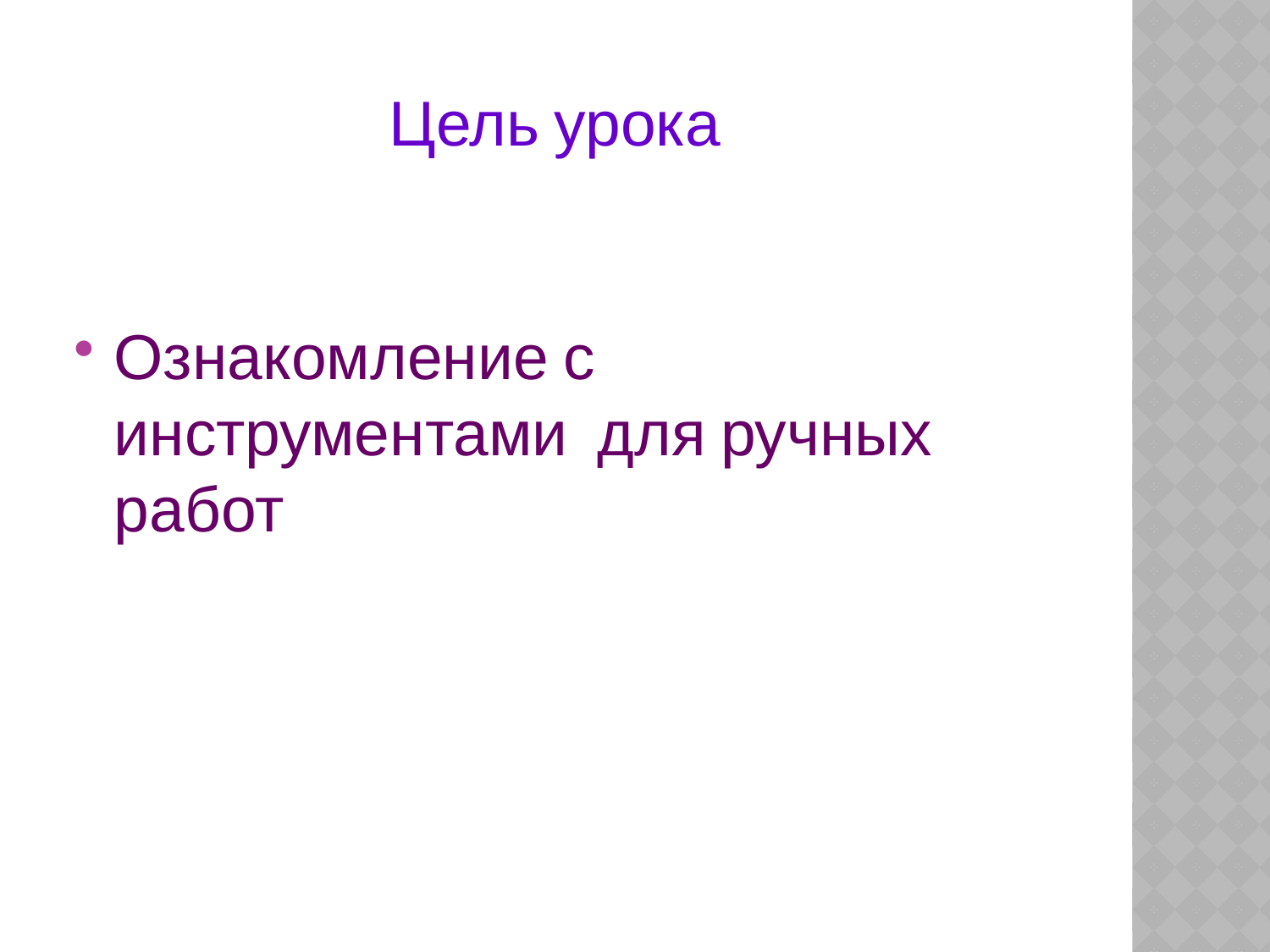

#
Цель урока

Ознакомление с инструментами  для ручных работ